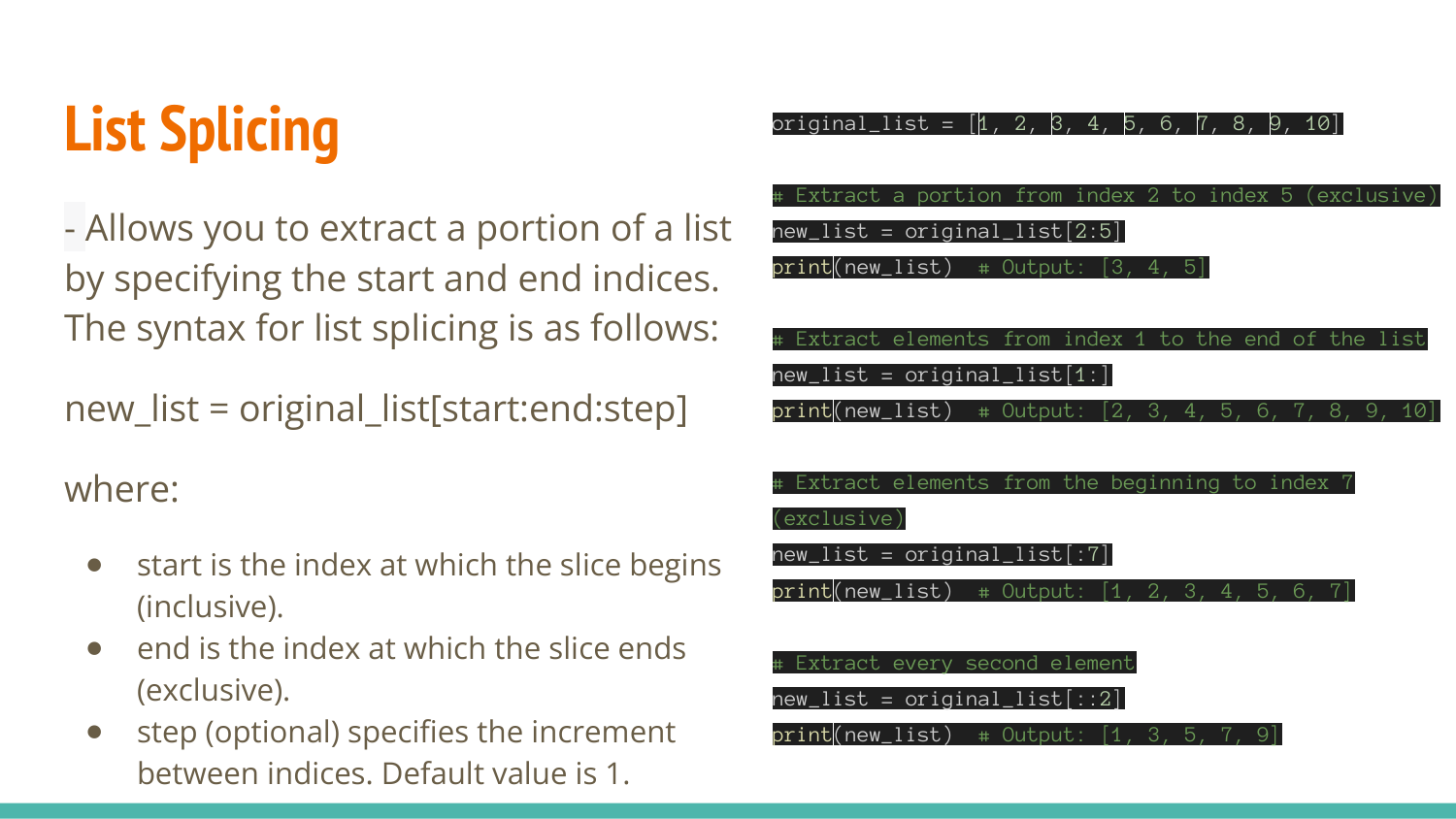

# List Splicing

original_list = [1, 2, 3, 4, 5, 6, 7, 8, 9, 10]

# Extract a portion from index 2 to index 5 (exclusive)
new_list = original_list[2:5]
print(new_list)  # Output: [3, 4, 5]

# Extract elements from index 1 to the end of the list
new_list = original_list[1:]
print(new_list)  # Output: [2, 3, 4, 5, 6, 7, 8, 9, 10]

# Extract elements from the beginning to index 7 (exclusive)
new_list = original_list[:7]
print(new_list)  # Output: [1, 2, 3, 4, 5, 6, 7]

# Extract every second element
new_list = original_list[::2]
print(new_list)  # Output: [1, 3, 5, 7, 9]
- Allows you to extract a portion of a list by specifying the start and end indices. The syntax for list splicing is as follows:
new_list = original_list[start:end:step]
where:
start is the index at which the slice begins (inclusive).
end is the index at which the slice ends (exclusive).
step (optional) specifies the increment between indices. Default value is 1.